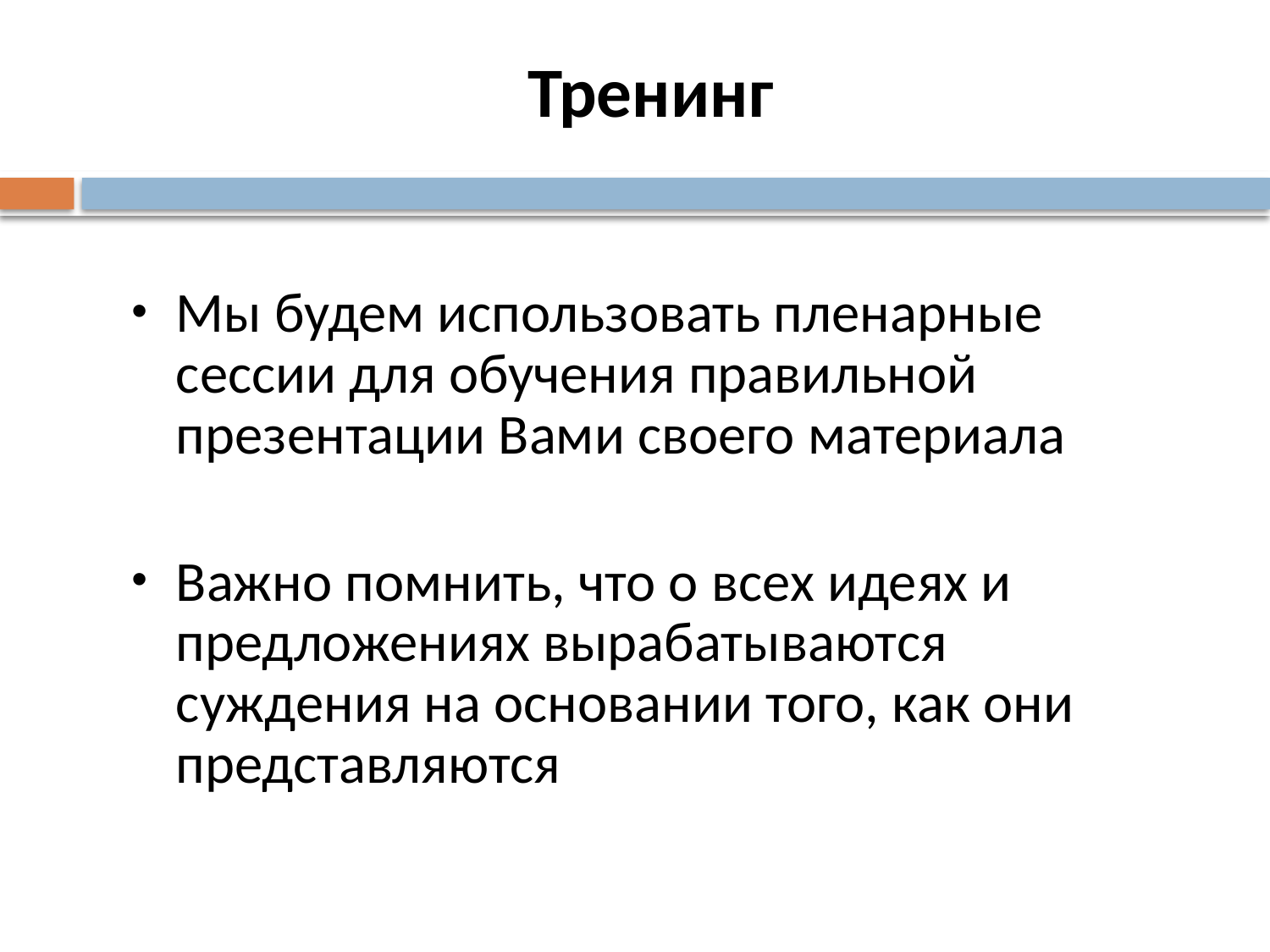

# Тренинг
Мы будем использовать пленарные сессии для обучения правильной презентации Вами своего материала

Важно помнить, что о всех идеях и предложениях вырабатываются суждения на основании того, как они представляются